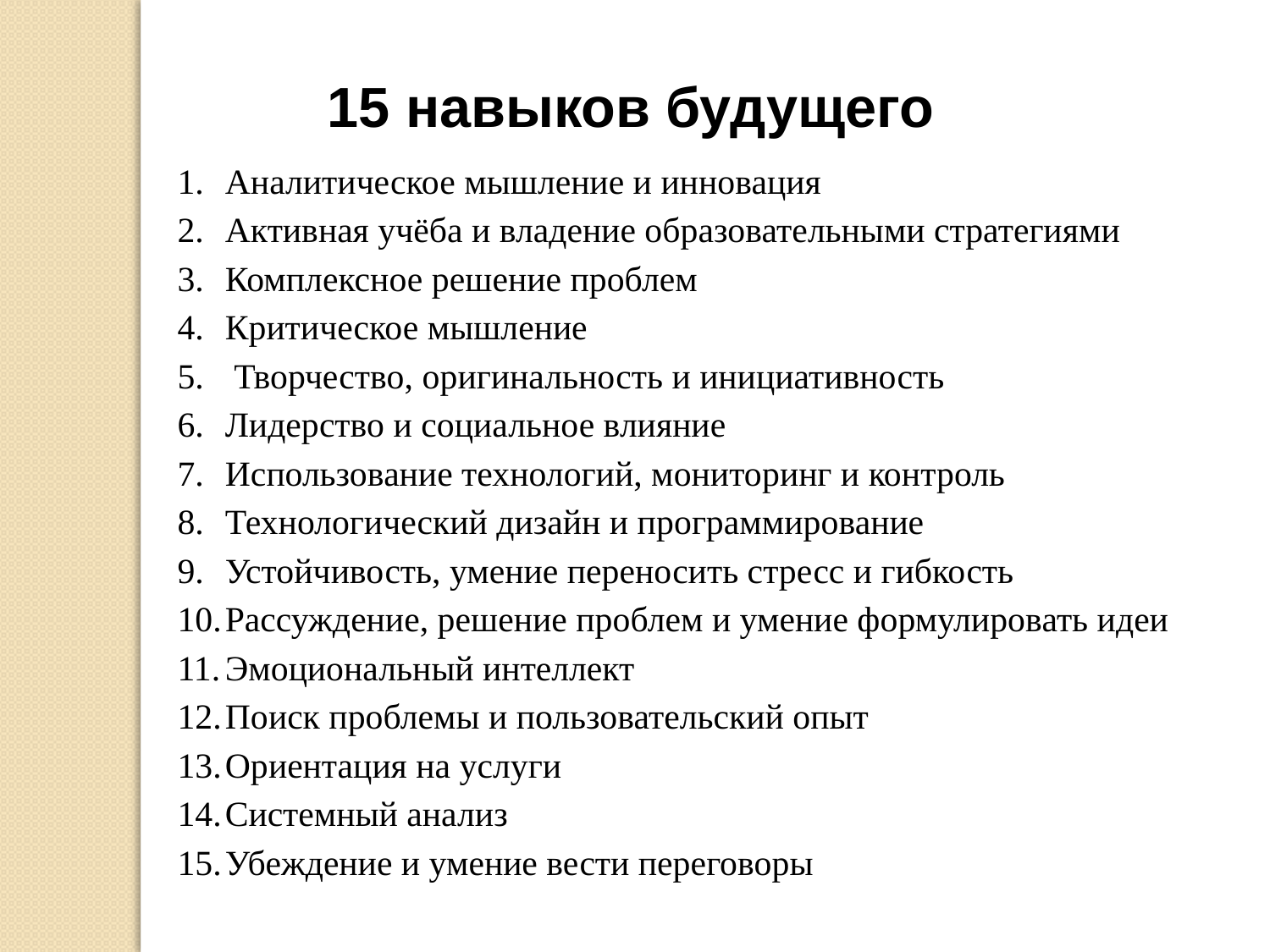

15 навыков будущего
Аналитическое мышление и инновация
Активная учёба и владение образовательными стратегиями
Комплексное решение проблем
Критическое мышление
 Творчество, оригинальность и инициативность
Лидерство и социальное влияние
Использование технологий, мониторинг и контроль
Технологический дизайн и программирование
Устойчивость, умение переносить стресс и гибкость
Рассуждение, решение проблем и умение формулировать идеи
Эмоциональный интеллект
Поиск проблемы и пользовательский опыт
Ориентация на услуги
Системный анализ
Убеждение и умение вести переговоры